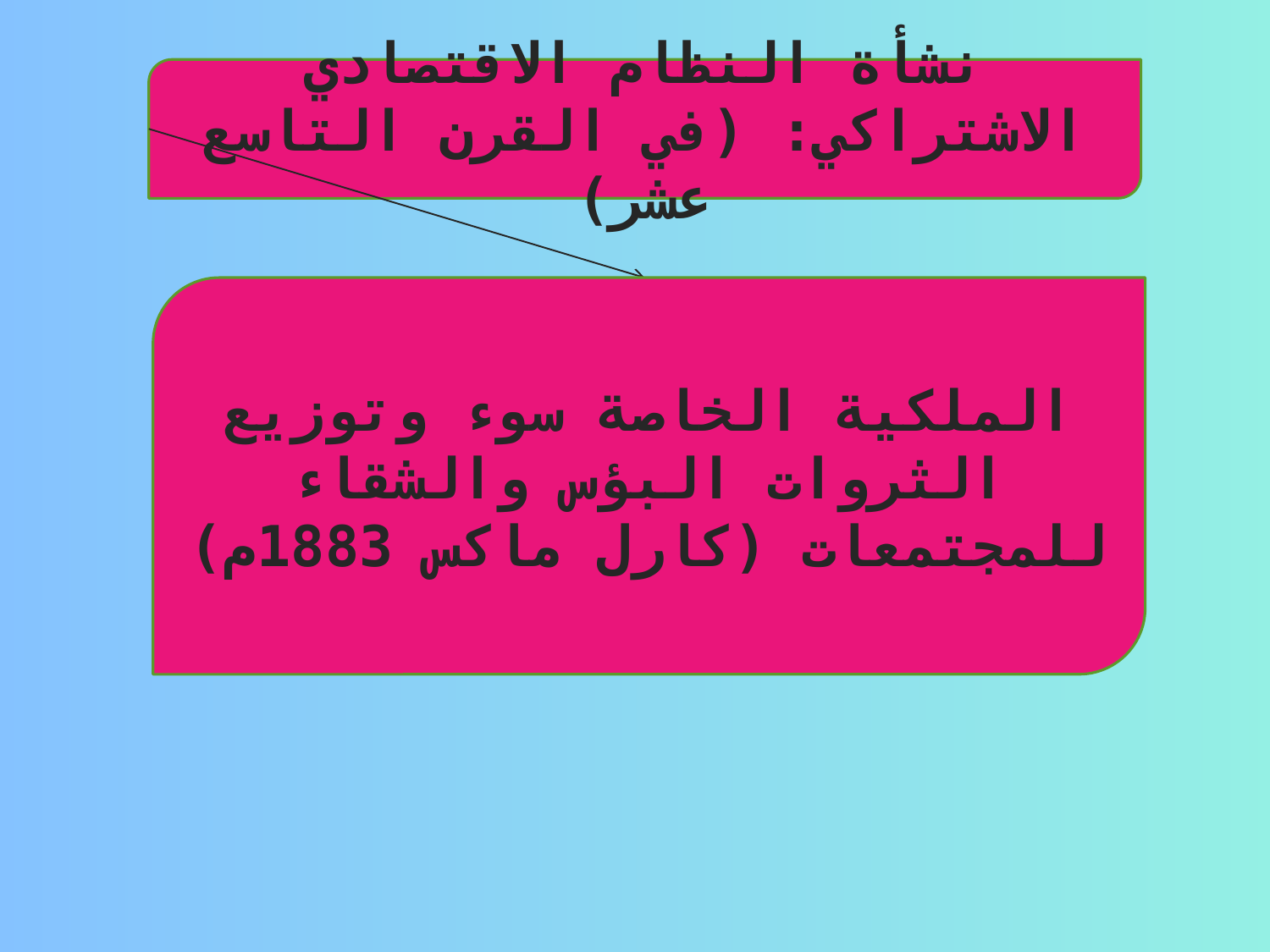

نشأة النظام الاقتصادي الاشتراكي: (في القرن التاسع عشر)
الملكية الخاصة سوء وتوزيع الثروات البؤس والشقاء للمجتمعات (كارل ماكس 1883م)